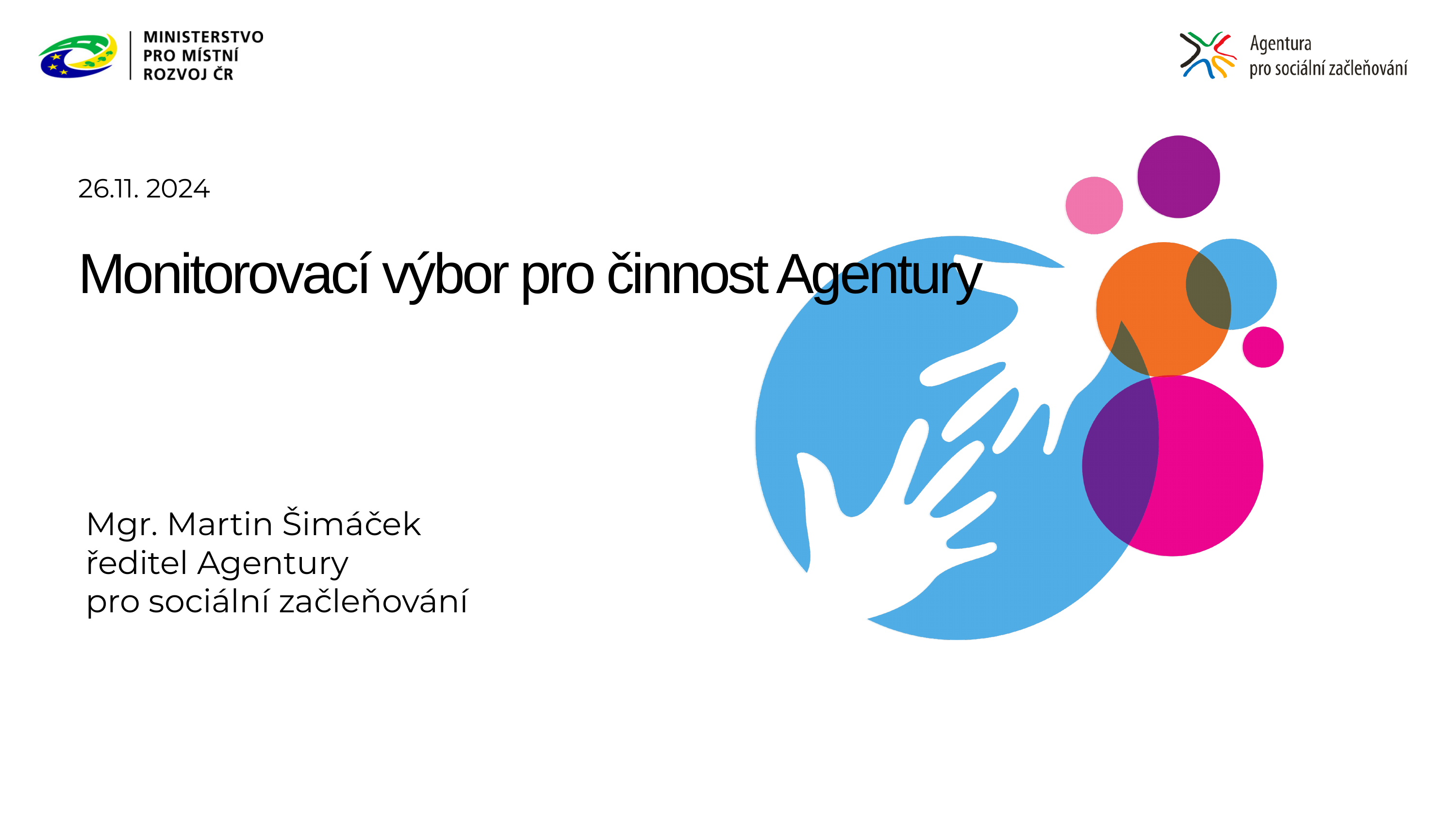

26.11. 2024
Monitorovací výbor pro činnost Agentury
Mgr. Martin Šimáček
ředitel Agentury
pro sociální začleňování